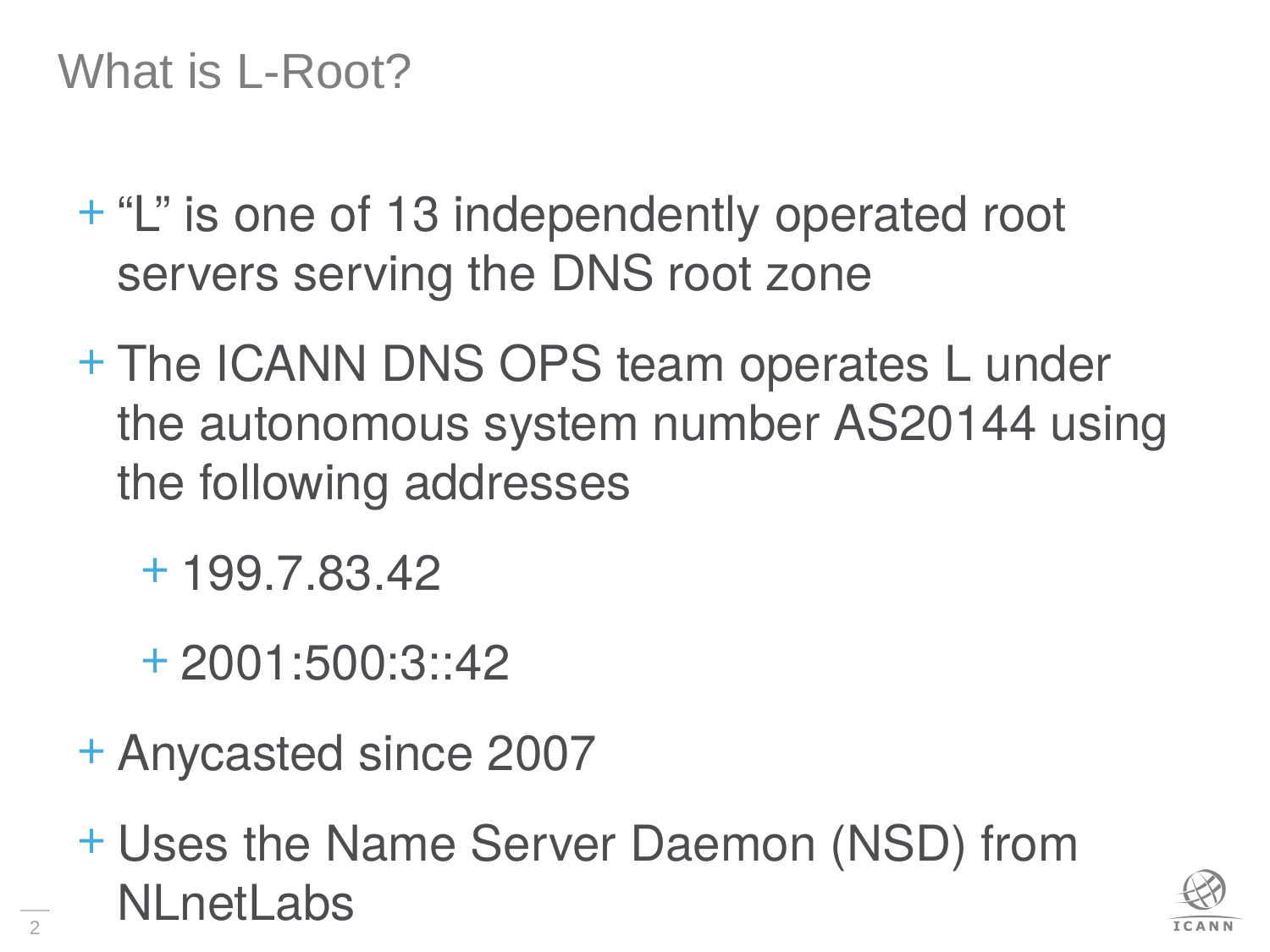

# What is L-Root?
“L” is one of 13 independently operated root servers serving the DNS root zone
The ICANN DNS OPS team operates L under the autonomous system number AS20144 using the following addresses
199.7.83.42
2001:500:3::42
Anycasted since 2007
Uses the Name Server Daemon (NSD) from NLnetLabs